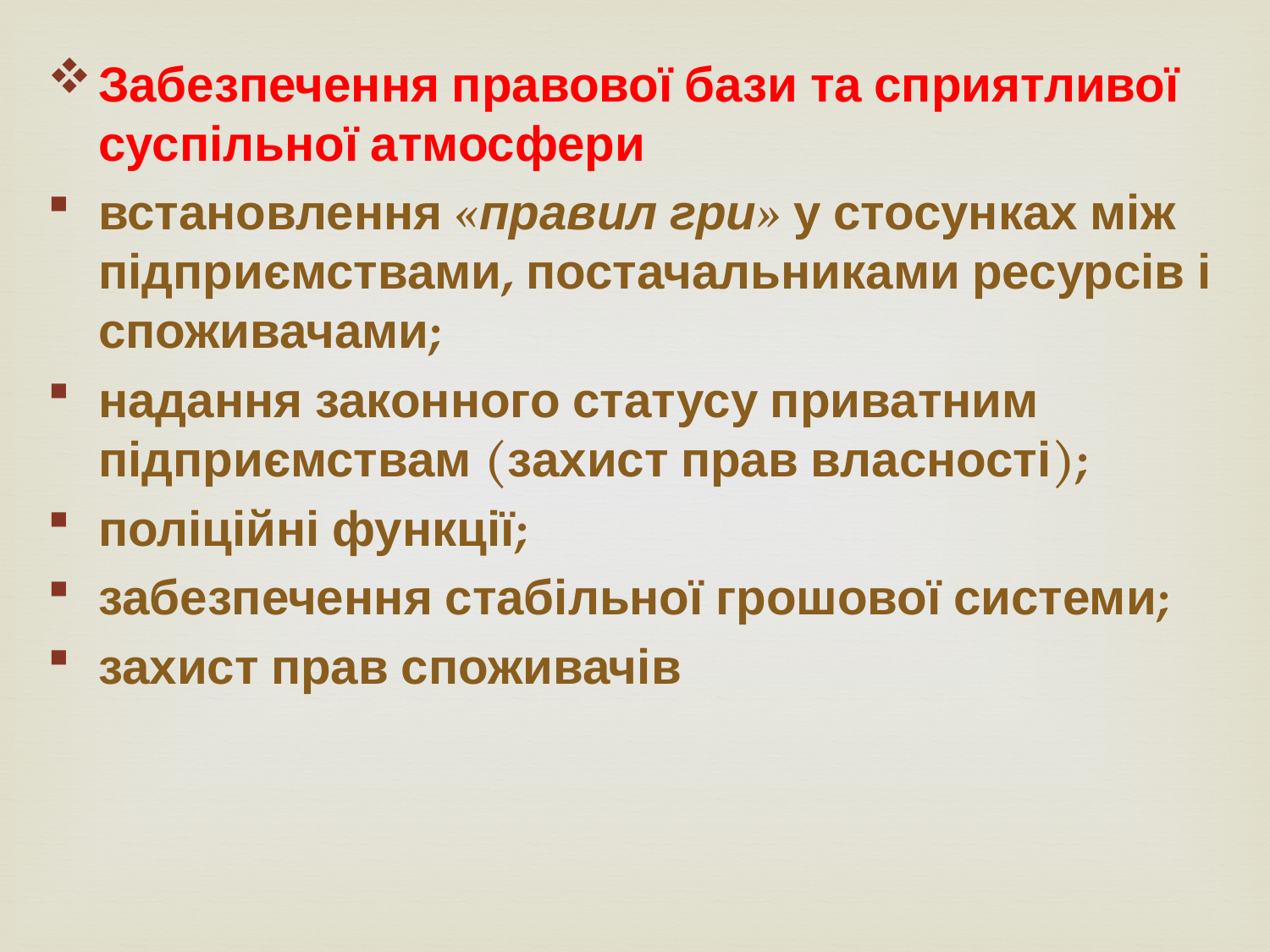

Забезпечення правової бази та сприятливої суспільної атмосфери
встановлення «правил гри» у стосунках між підприємствами, постачальниками ресурсів і споживачами;
надання законного статусу приватним підприємствам (захист прав власності);
поліційні функції;
забезпечення стабільної грошової системи;
захист прав споживачів